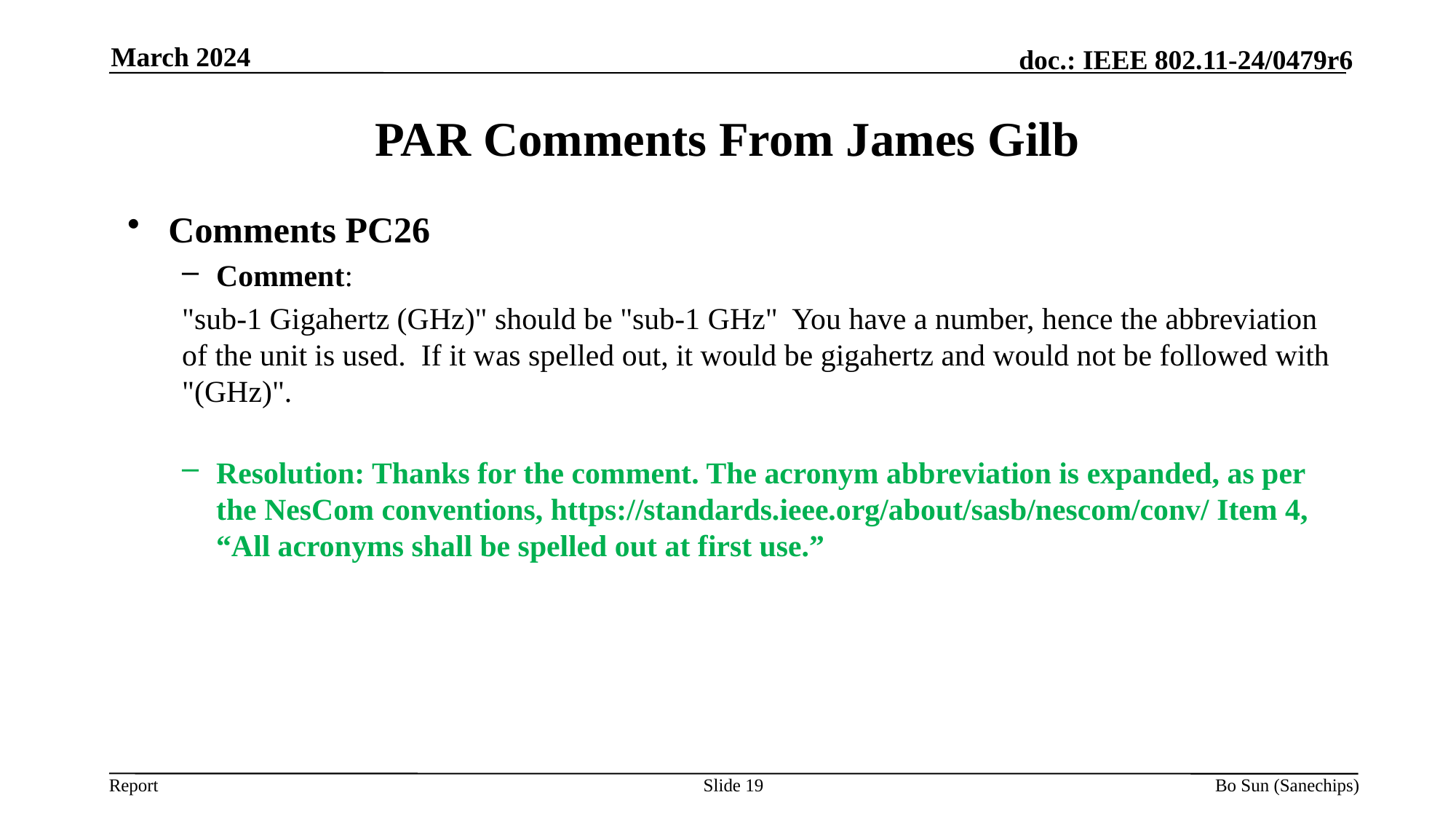

March 2024
PAR Comments From James Gilb
Comments PC26
Comment:
"sub-1 Gigahertz (GHz)" should be "sub-1 GHz"  You have a number, hence the abbreviation of the unit is used.  If it was spelled out, it would be gigahertz and would not be followed with "(GHz)".

Resolution: Thanks for the comment. The acronym abbreviation is expanded, as per the NesCom conventions, https://standards.ieee.org/about/sasb/nescom/conv/ Item 4, “All acronyms shall be spelled out at first use.”
Slide 19
Bo Sun (Sanechips)